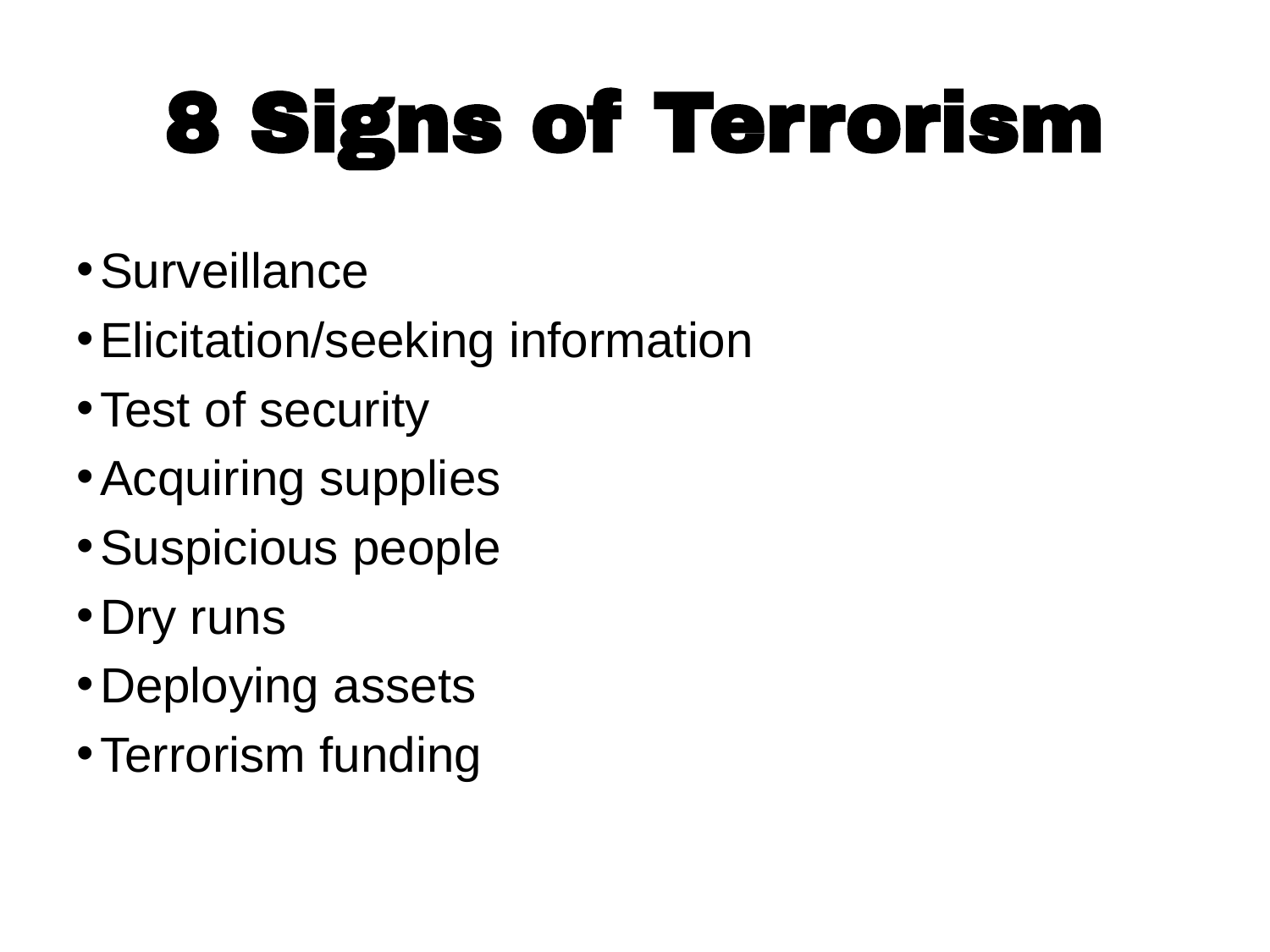

# 8 Signs of Terrorism
Surveillance
Elicitation/seeking information
Test of security
Acquiring supplies
Suspicious people
Dry runs
Deploying assets
Terrorism funding